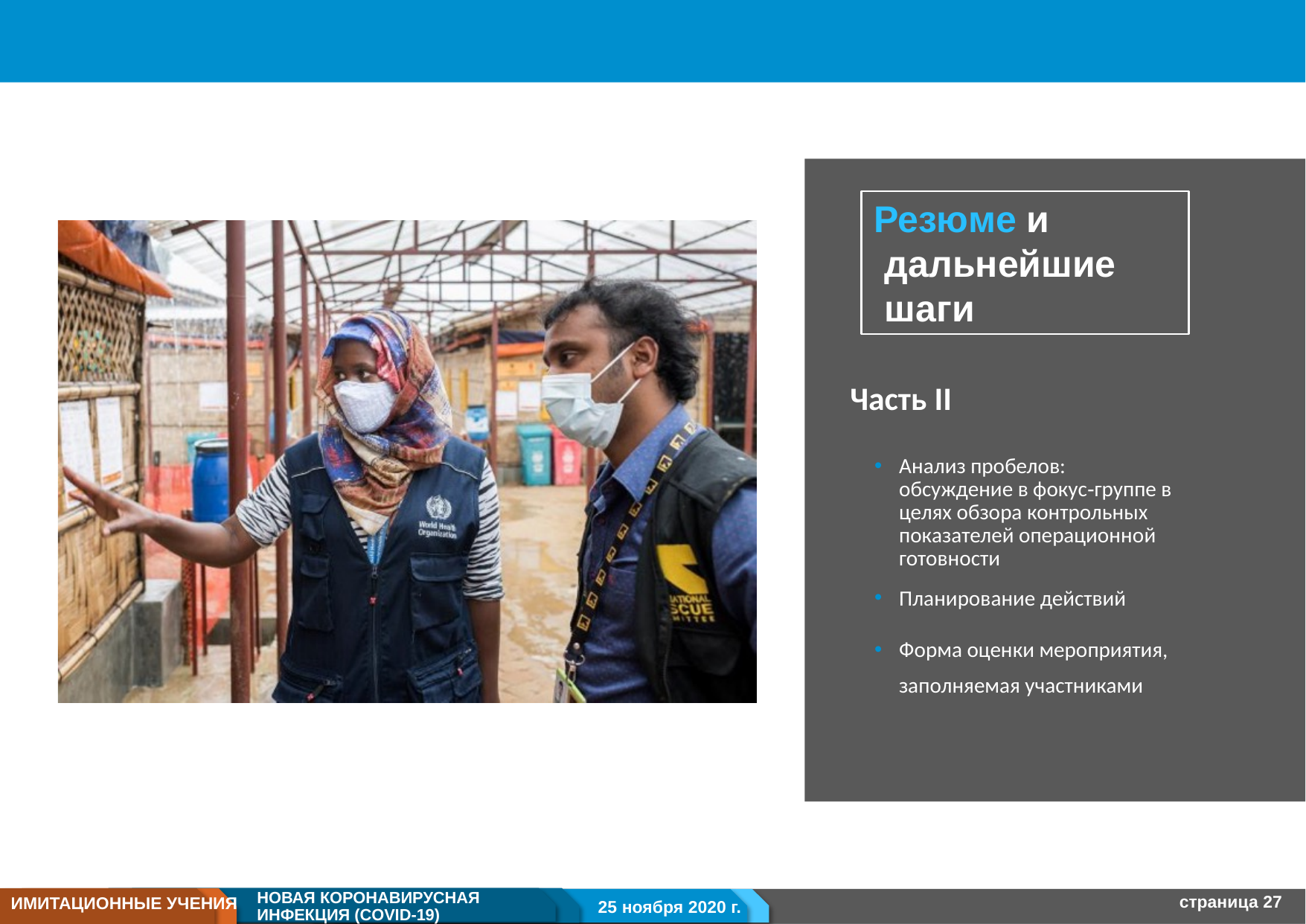

# Резюме и  дальнейшие шаги

Часть II

Анализ пробелов: обсуждение в фокус‑группе в целях обзора контрольных показателей операционной готовности
Планирование действий
Форма оценки мероприятия, заполняемая участниками

НОВАЯ КОРОНАВИРУСНАЯ ИНФЕКЦИЯ (COVID-19)
страница 27
ИМИТАЦИОННЫЕ УЧЕНИЯ
25 ноября 2020 г.